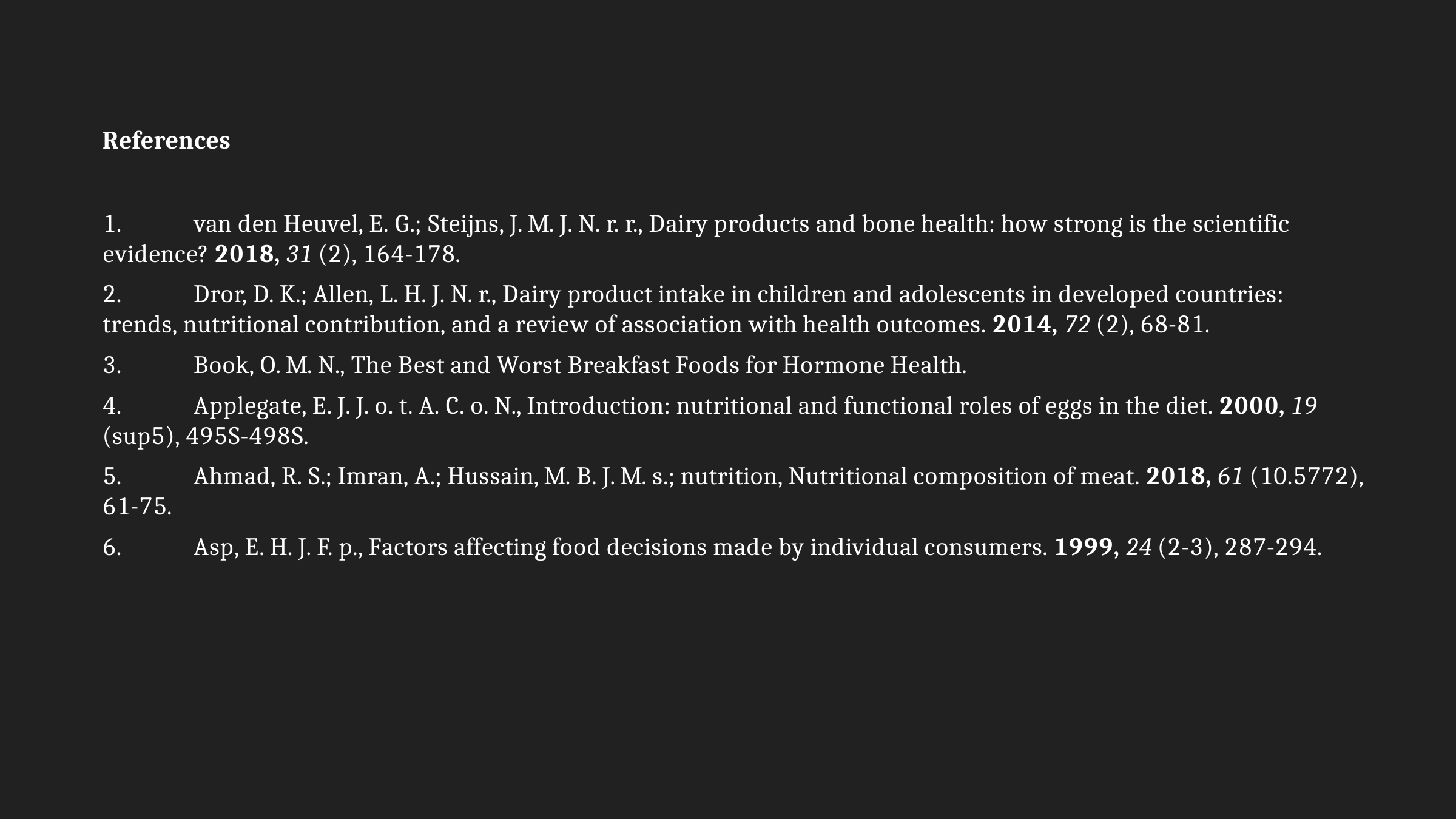

References

1.	van den Heuvel, E. G.; Steijns, J. M. J. N. r. r., Dairy products and bone health: how strong is the scientific evidence? 2018, 31 (2), 164-178.
2.	Dror, D. K.; Allen, L. H. J. N. r., Dairy product intake in children and adolescents in developed countries: trends, nutritional contribution, and a review of association with health outcomes. 2014, 72 (2), 68-81.
3.	Book, O. M. N., The Best and Worst Breakfast Foods for Hormone Health.
4.	Applegate, E. J. J. o. t. A. C. o. N., Introduction: nutritional and functional roles of eggs in the diet. 2000, 19 (sup5), 495S-498S.
5.	Ahmad, R. S.; Imran, A.; Hussain, M. B. J. M. s.; nutrition, Nutritional composition of meat. 2018, 61 (10.5772), 61-75.
6.	Asp, E. H. J. F. p., Factors affecting food decisions made by individual consumers. 1999, 24 (2-3), 287-294.